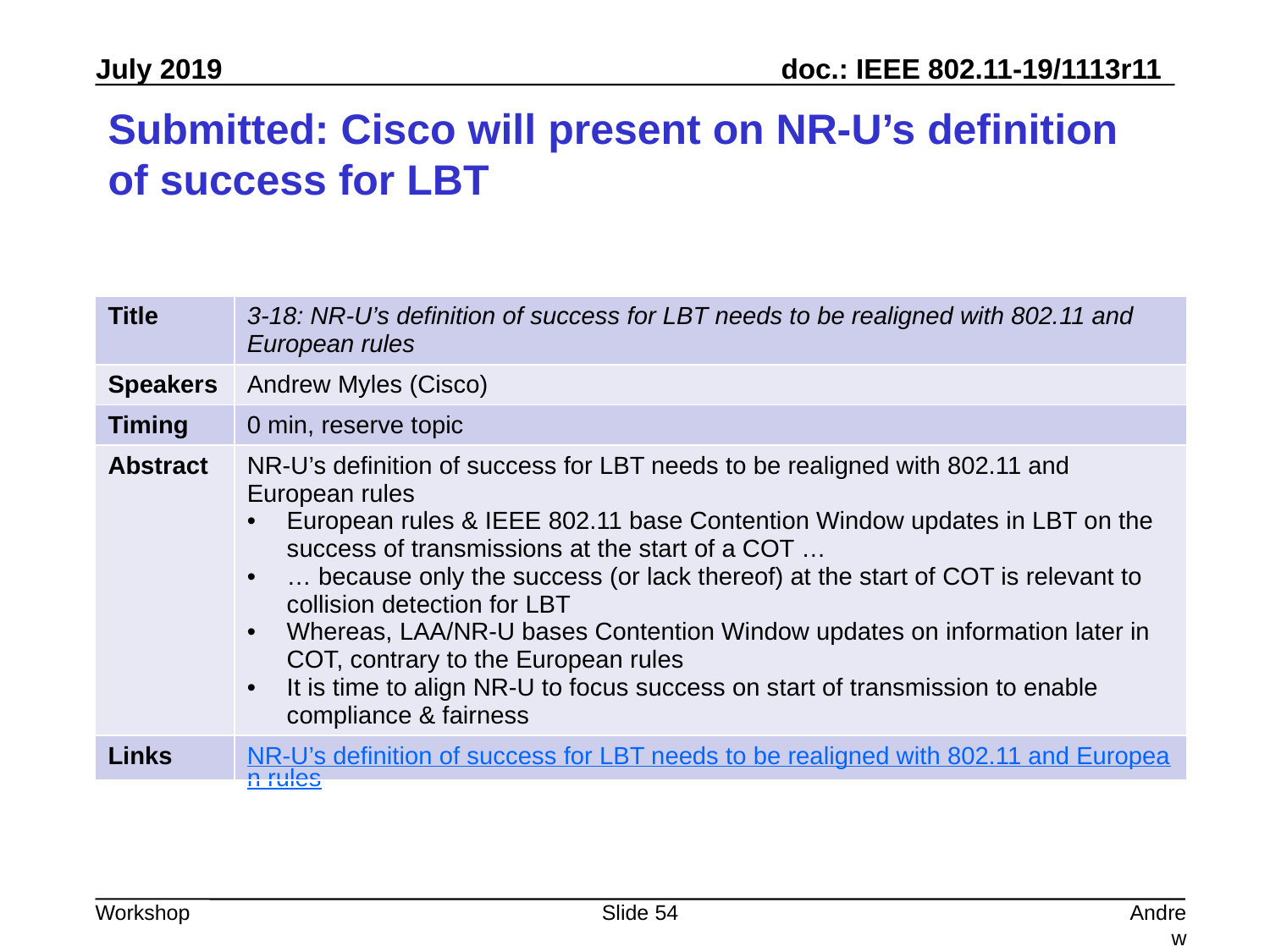

# Submitted: Cisco will present on NR-U’s definition of success for LBT
| Title | 3-18: NR-U’s definition of success for LBT needs to be realigned with 802.11 and European rules |
| --- | --- |
| Speakers | Andrew Myles (Cisco) |
| Timing | 0 min, reserve topic |
| Abstract | NR-U’s definition of success for LBT needs to be realigned with 802.11 and European rules European rules & IEEE 802.11 base Contention Window updates in LBT on the success of transmissions at the start of a COT … … because only the success (or lack thereof) at the start of COT is relevant to collision detection for LBT Whereas, LAA/NR-U bases Contention Window updates on information later in COT, contrary to the European rules It is time to align NR-U to focus success on start of transmission to enable compliance & fairness |
| Links | NR-U’s definition of success for LBT needs to be realigned with 802.11 and European rules |
Slide 54
Andrew Myles, Cisco